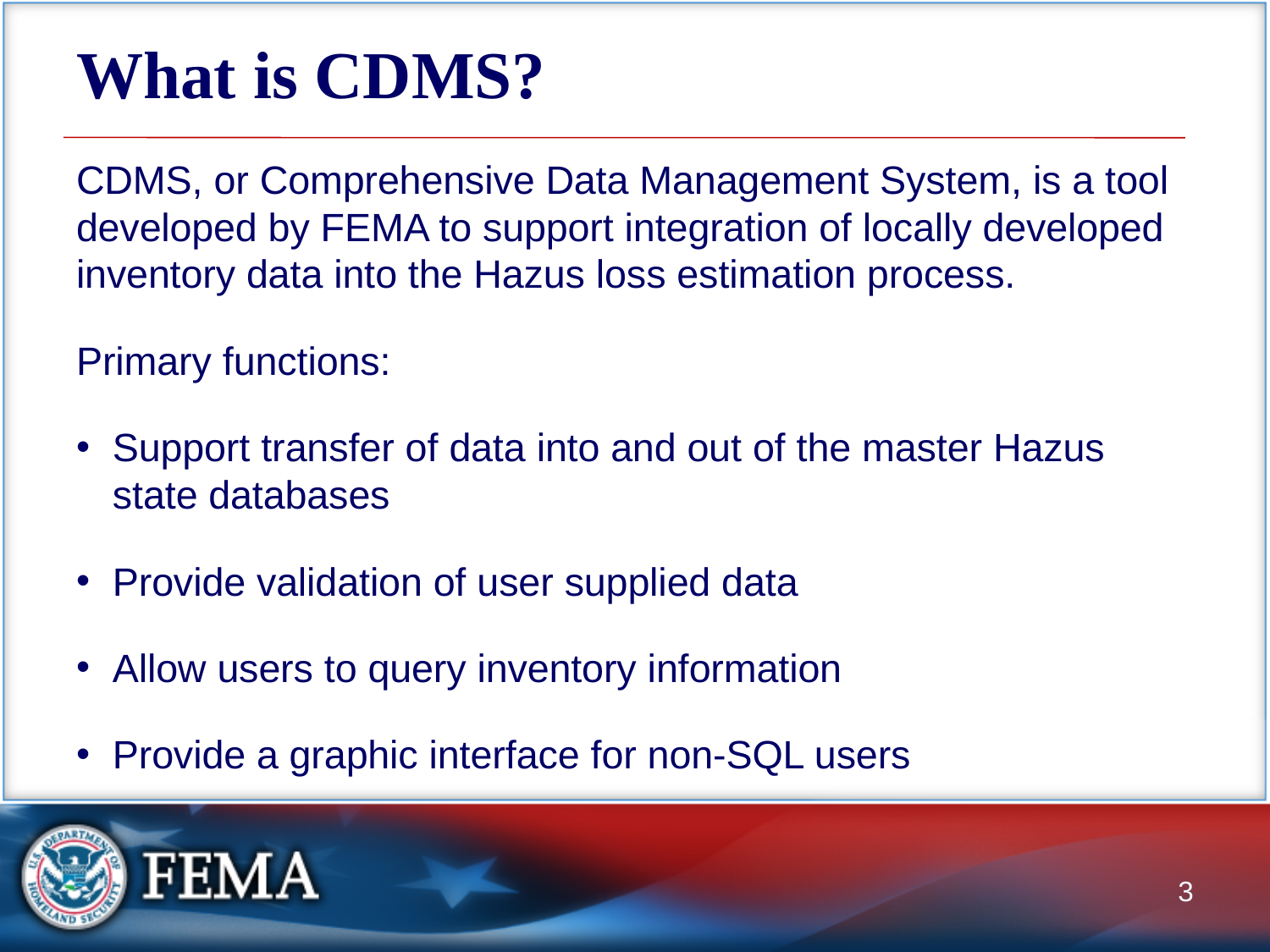

# What is CDMS?
CDMS, or Comprehensive Data Management System, is a tool developed by FEMA to support integration of locally developed inventory data into the Hazus loss estimation process.
Primary functions:
Support transfer of data into and out of the master Hazus state databases
Provide validation of user supplied data
Allow users to query inventory information
Provide a graphic interface for non-SQL users
3